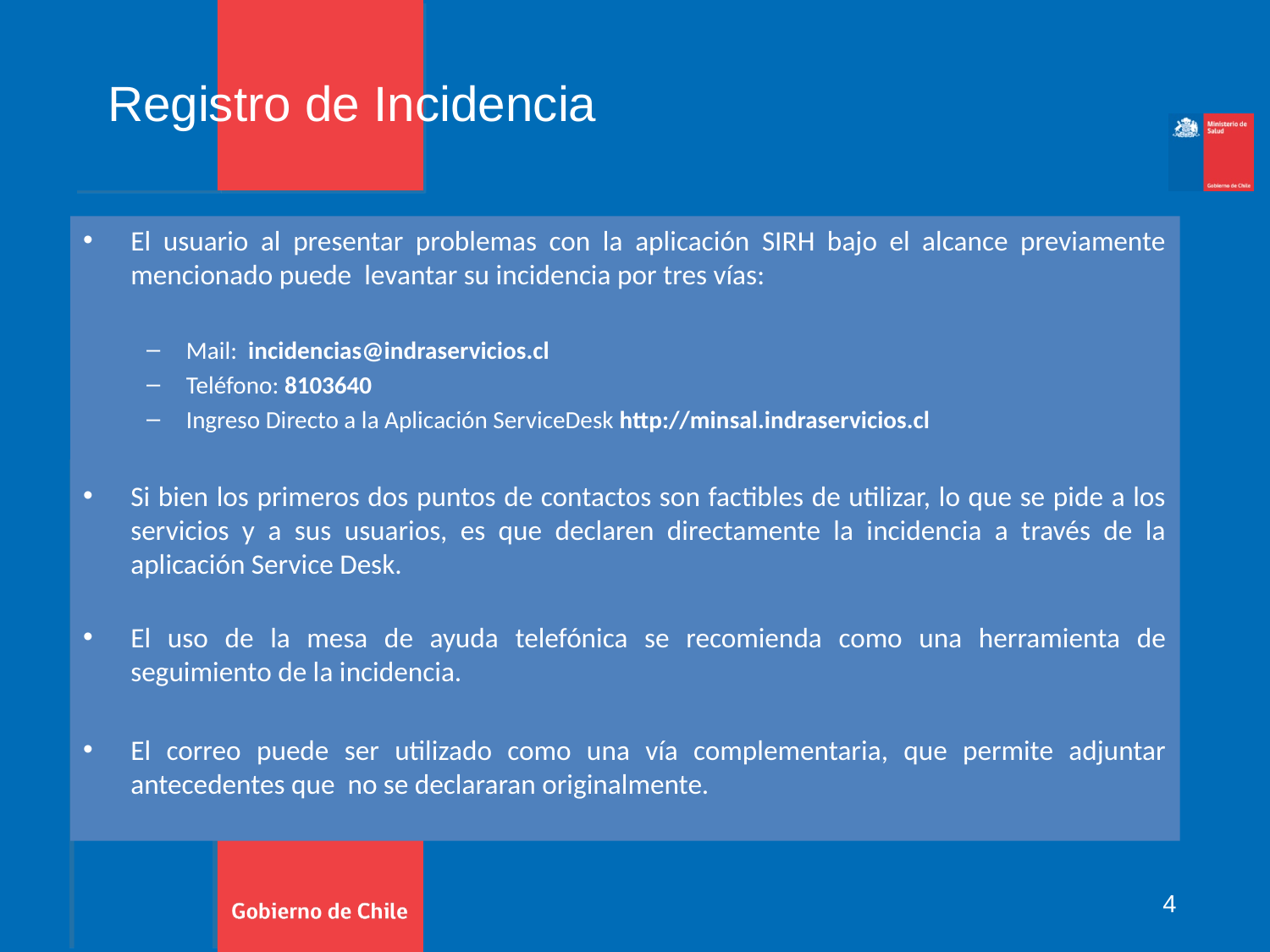

Registro de Incidencia
El usuario al presentar problemas con la aplicación SIRH bajo el alcance previamente mencionado puede  levantar su incidencia por tres vías:

Mail:  incidencias@indraservicios.cl
Teléfono: 8103640
Ingreso Directo a la Aplicación ServiceDesk http://minsal.indraservicios.cl

Si bien los primeros dos puntos de contactos son factibles de utilizar, lo que se pide a los servicios y a sus usuarios, es que declaren directamente la incidencia a través de la aplicación Service Desk.

El uso de la mesa de ayuda telefónica se recomienda como una herramienta de seguimiento de la incidencia.

El correo puede ser utilizado como una vía complementaria, que permite adjuntar antecedentes que  no se declararan originalmente.

4